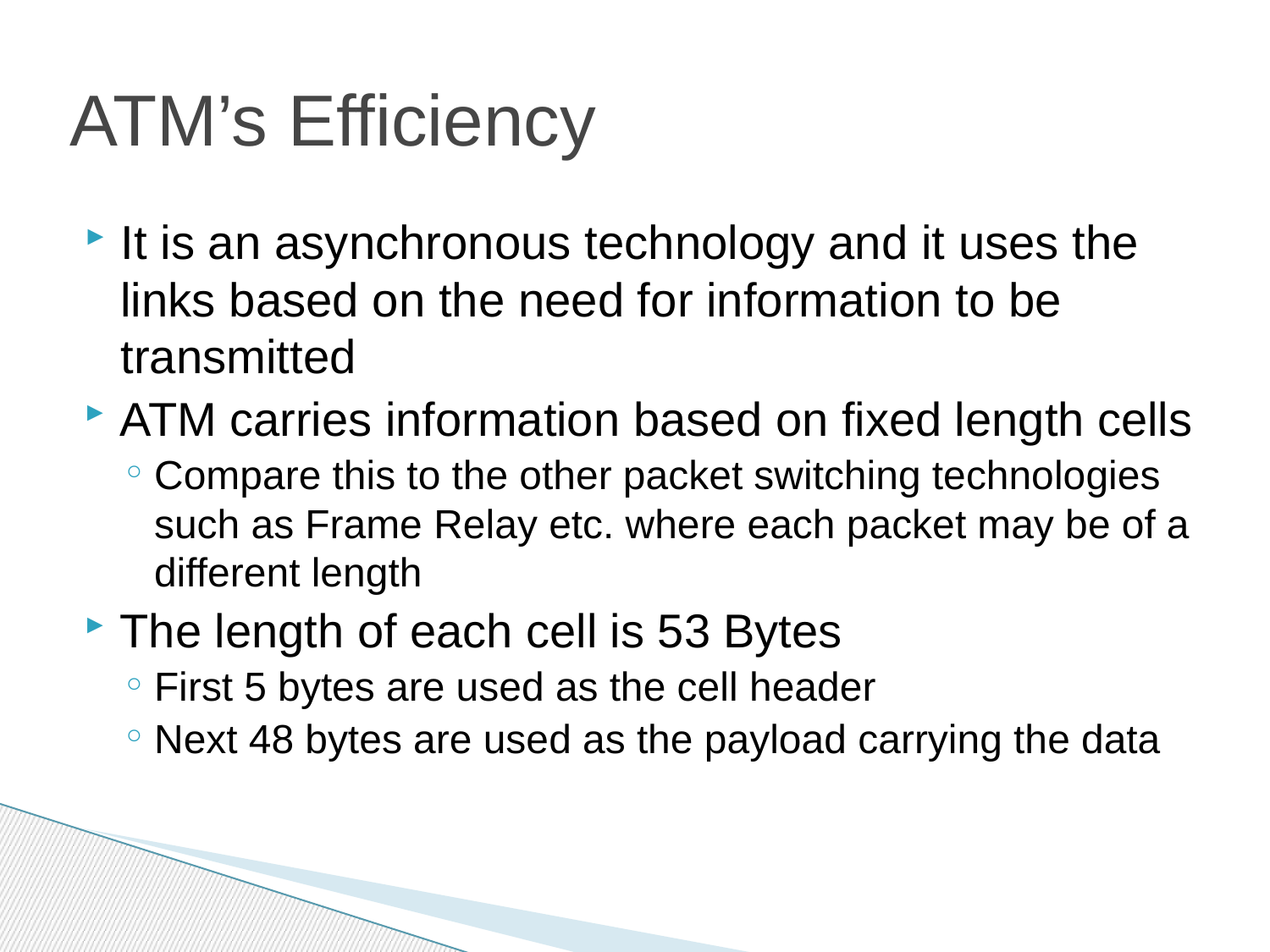

# ATM’s Efficiency
It is an asynchronous technology and it uses the links based on the need for information to be transmitted
ATM carries information based on fixed length cells
Compare this to the other packet switching technologies such as Frame Relay etc. where each packet may be of a different length
The length of each cell is 53 Bytes
First 5 bytes are used as the cell header
Next 48 bytes are used as the payload carrying the data